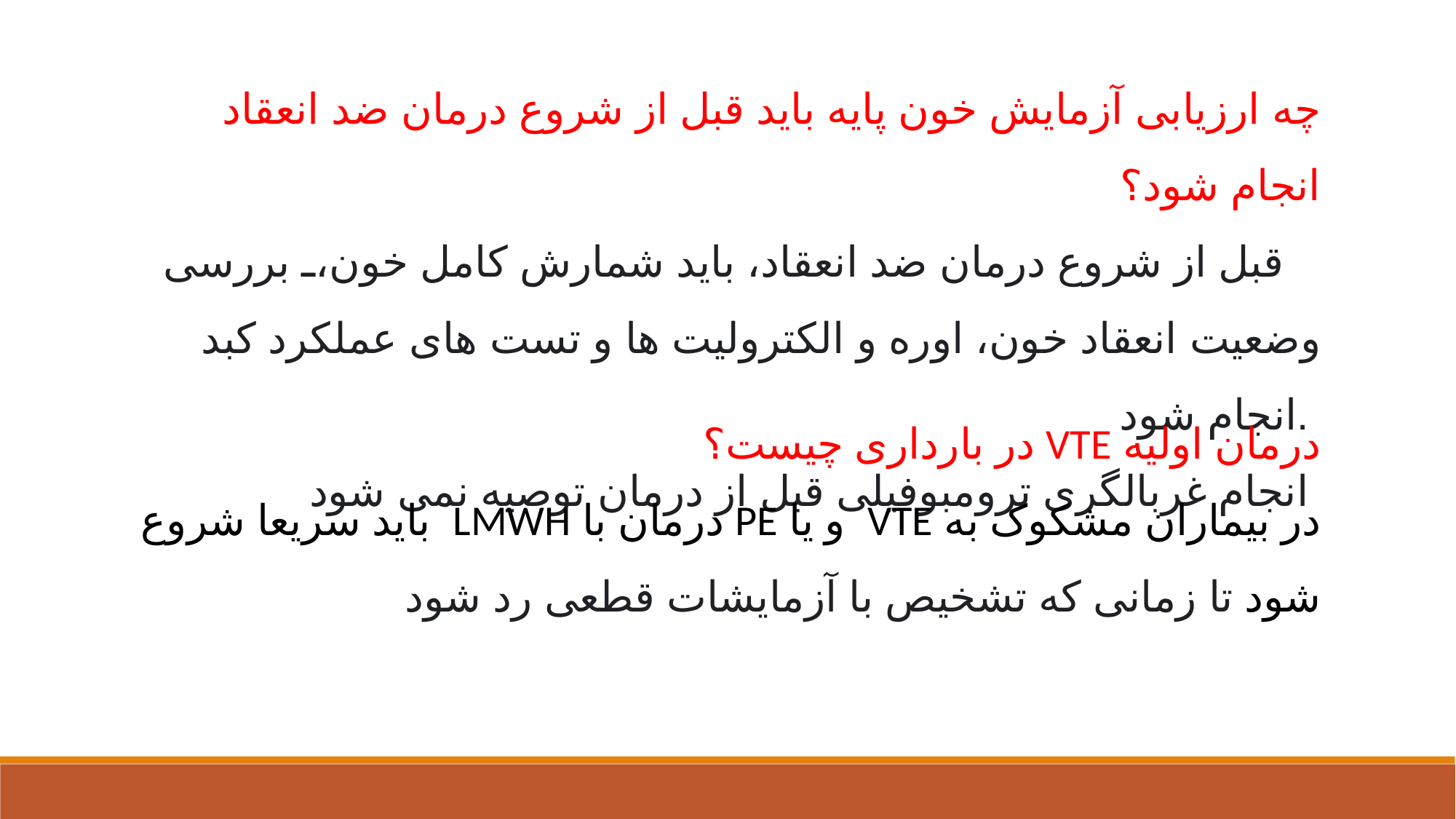

چه ارزیابی آزمایش خون پایه باید قبل از شروع درمان ضد انعقاد انجام شود؟
قبل از شروع درمان ضد انعقاد، باید شمارش کامل خون، بررسی وضعیت انعقاد خون، اوره و الکترولیت ها و تست های عملکرد کبد انجام شود.
انجام غربالگری ترومبوفیلی قبل از درمان توصیه نمی شود
درمان اولیه VTE در بارداری چیست؟
در بیماران مشکوک به VTE  و یا PE درمان با LMWH  باید سریعا شروع شود تا زمانی که تشخیص با آزمایشات قطعی رد شود